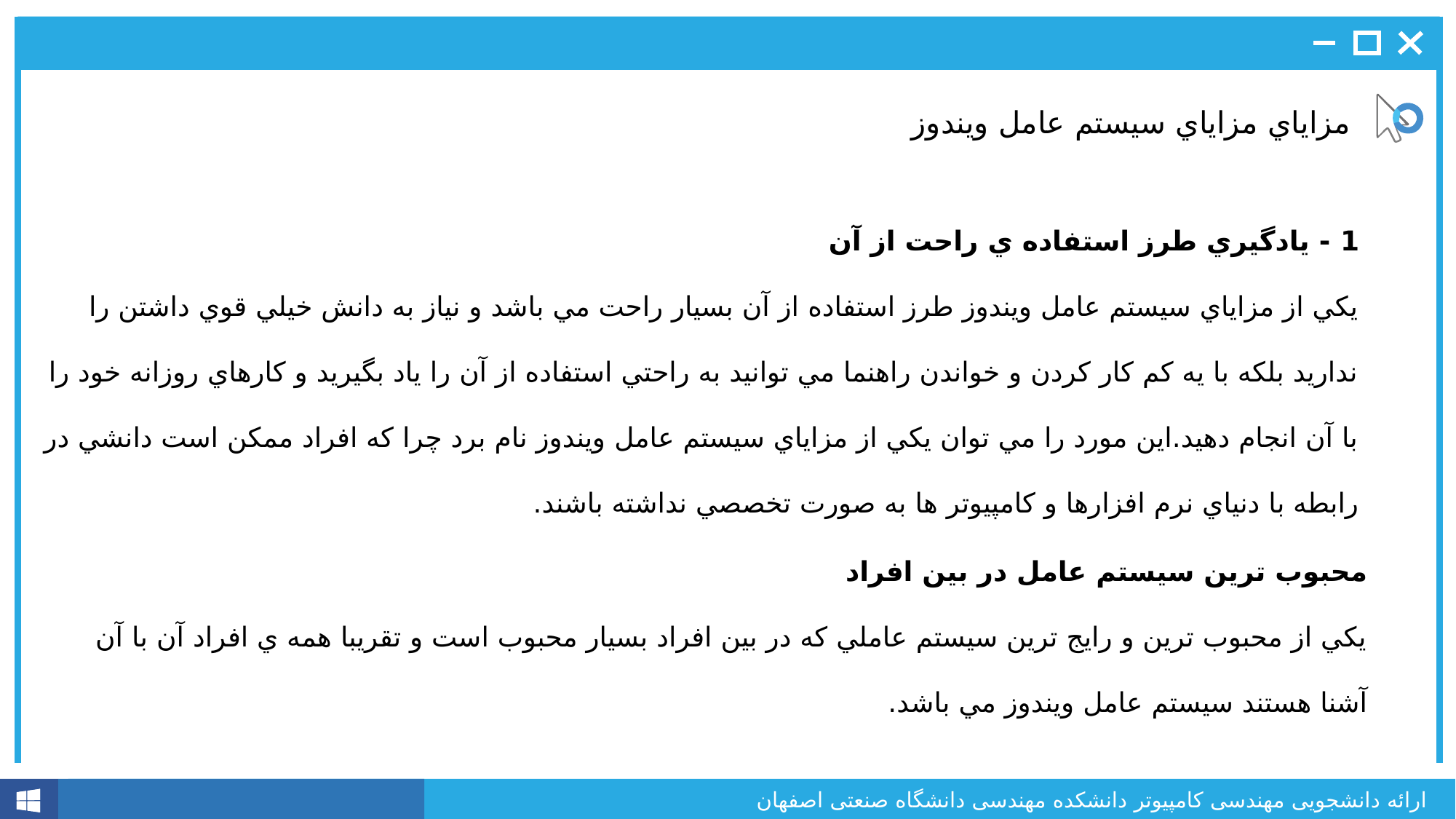

مزاياي مزاياي سيستم عامل ويندوز
1 - يادگيري طرز استفاده ي راحت از آن
يکي از مزاياي سيستم عامل ويندوز طرز استفاده از آن بسيار راحت مي باشد و نياز به دانش خيلي قوي داشتن را نداريد بلکه با يه کم کار کردن و خواندن راهنما مي توانيد به راحتي استفاده از آن را ياد بگيريد و کارهاي روزانه خود را با آن انجام دهيد.اين مورد را مي توان يکي از مزاياي سيستم عامل ويندوز نام برد چرا که افراد ممکن است دانشي در رابطه با دنياي نرم افزارها و کامپيوتر ها به صورت تخصصي نداشته باشند.

محبوب ترين سيستم عامل در بين افراد
يکي از محبوب ترين و رايج ترين سيستم عاملي که در بين افراد بسيار محبوب است و تقريبا همه ي افراد آن با آن آشنا هستند سيستم عامل ويندوز مي باشد.
ارائه دانشجویی مهندسی کامپیوتر دانشکده مهندسی دانشگاه صنعتی اصفهان